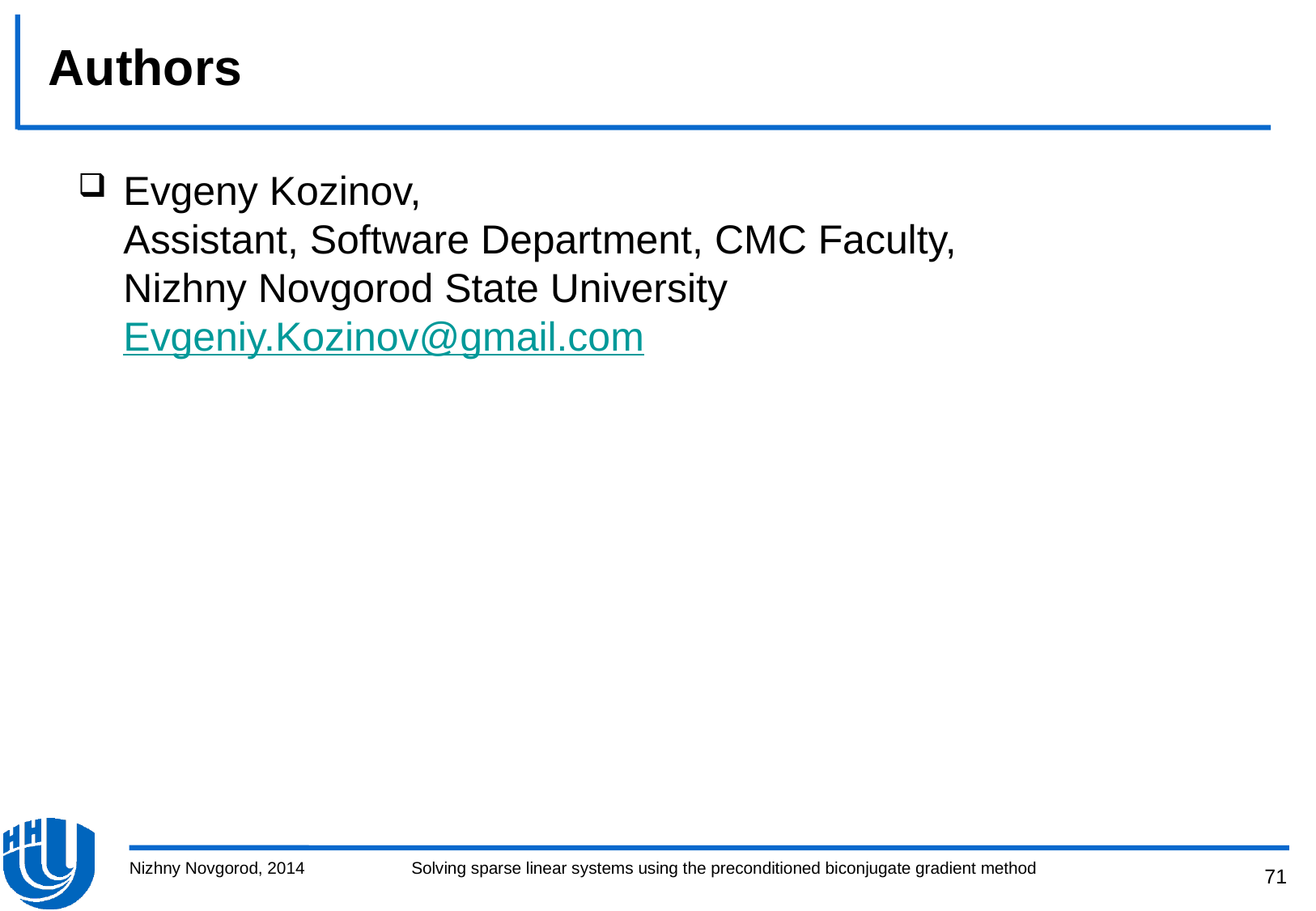

# Authors
Evgeny Kozinov,
Assistant, Software Department, CMC Faculty,
Nizhny Novgorod State University
Evgeniy.Kozinov@gmail.com
Nizhny Novgorod, 2014
Solving sparse linear systems using the preconditioned biconjugate gradient method